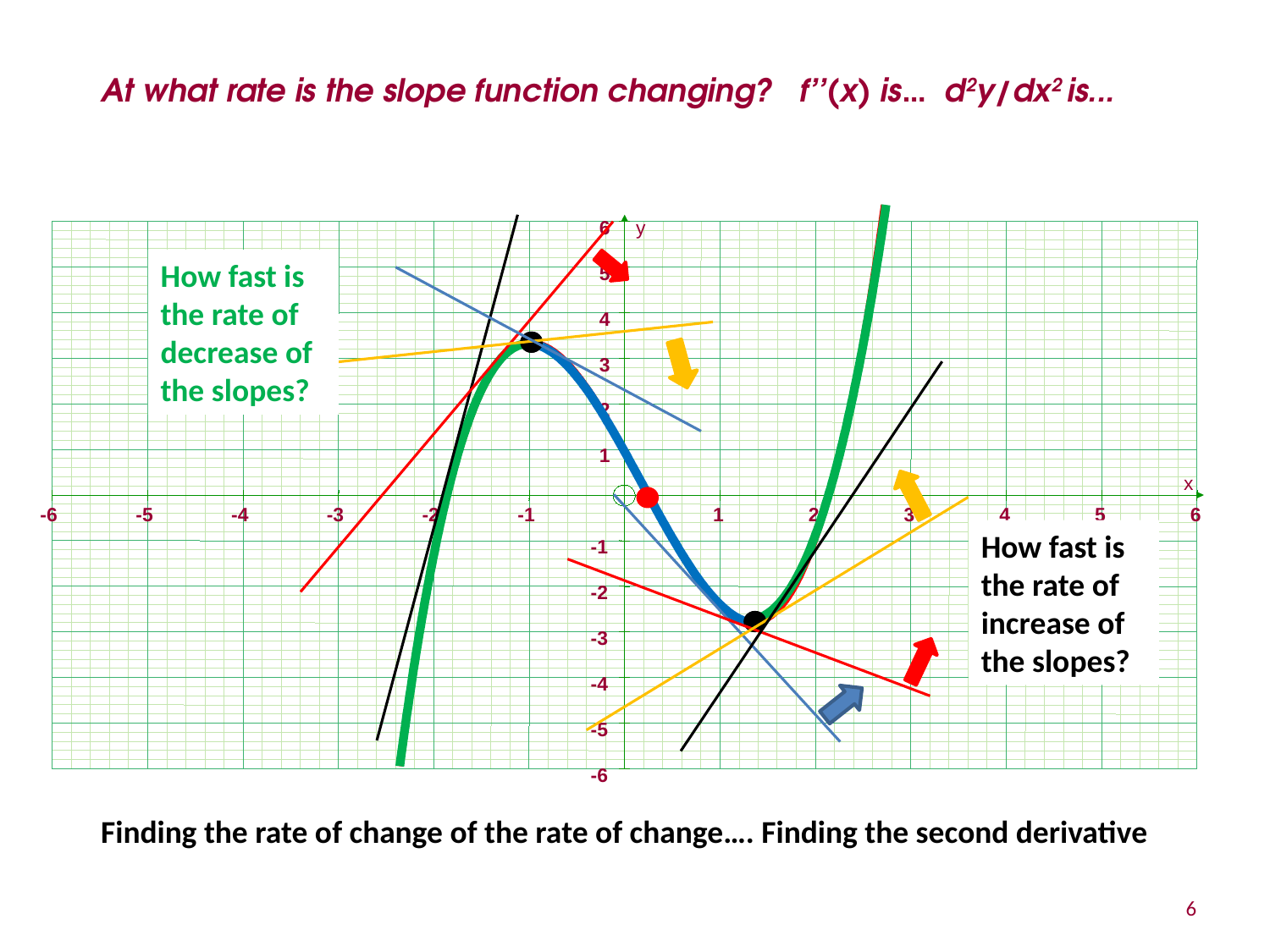

At what rate is the slope function changing?   f’’(x) is…  d2y/dx2 is...

-6
-5
-4
-3
-2
-1
1
2
3
4
5
6

-6

6
y

5

4

3

2

1

x
-1

-2

-3

-4

-5

How fast is the rate of decrease of the slopes?

How fast is the rate of increase of the slopes?

Finding the rate of change of the rate of change…. Finding the second derivative
6